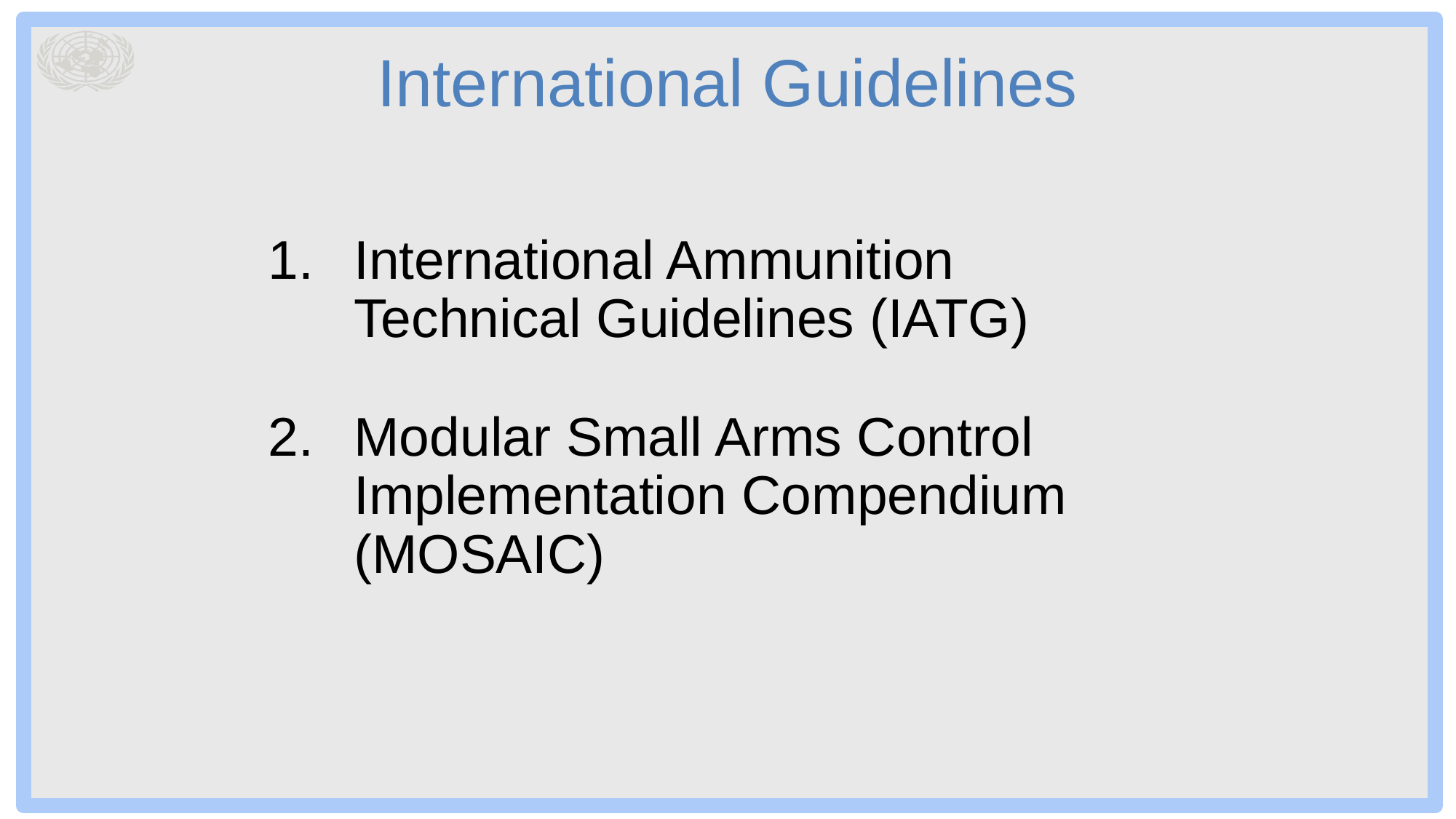

# International Guidelines
International Ammunition Technical Guidelines (IATG)

Modular Small Arms Control Implementation Compendium (MOSAIC)